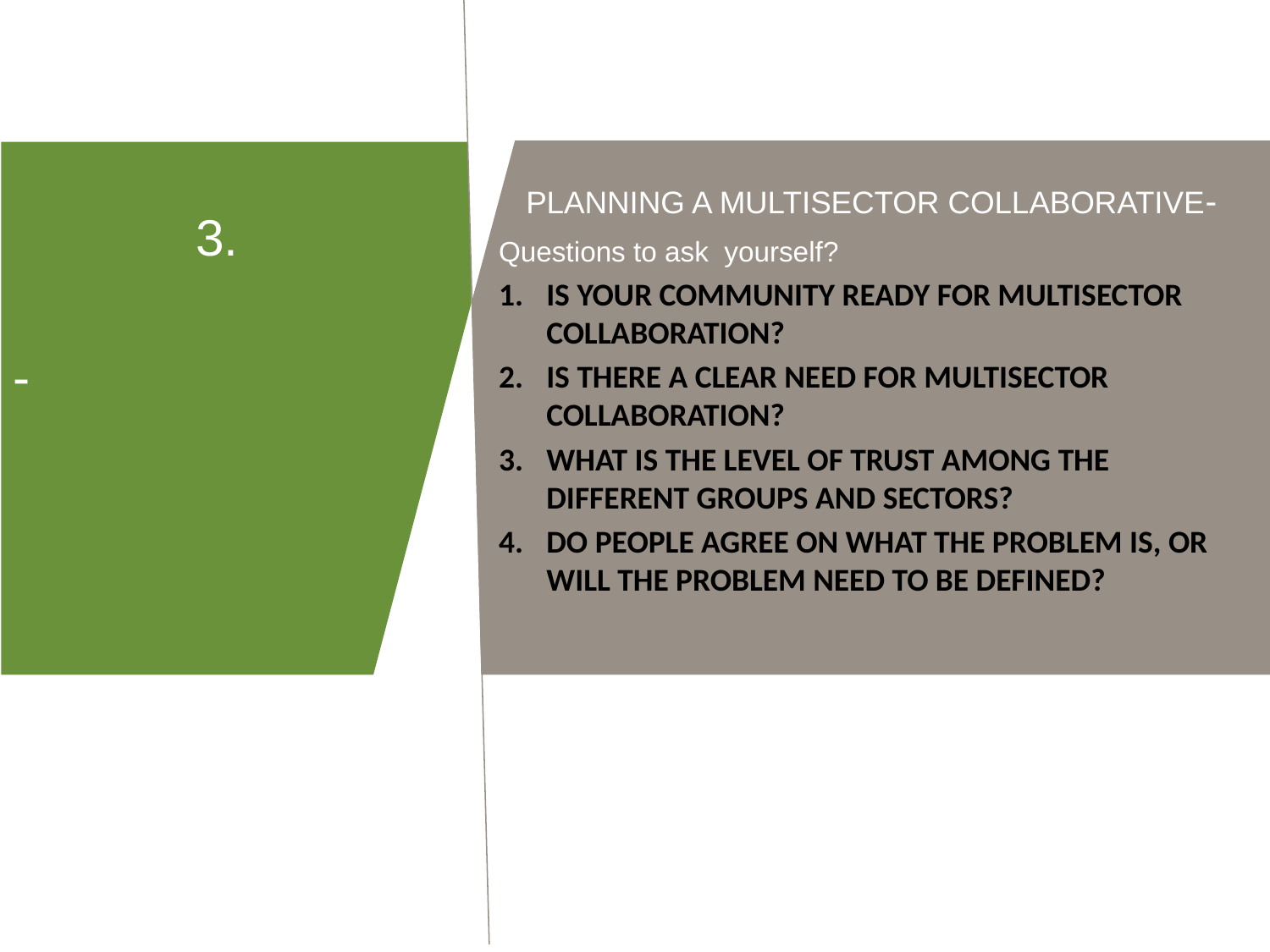

3.
planning a multisector collaborative-
Questions to ask  yourself?
IS YOUR COMMUNITY READY FOR MULTISECTOR COLLABORATION?
IS THERE A CLEAR NEED FOR MULTISECTOR COLLABORATION?
WHAT IS THE LEVEL OF TRUST AMONG THE DIFFERENT GROUPS AND SECTORS?
DO PEOPLE AGREE ON WHAT THE PROBLEM IS, OR WILL THE PROBLEM NEED TO BE DEFINED?

-